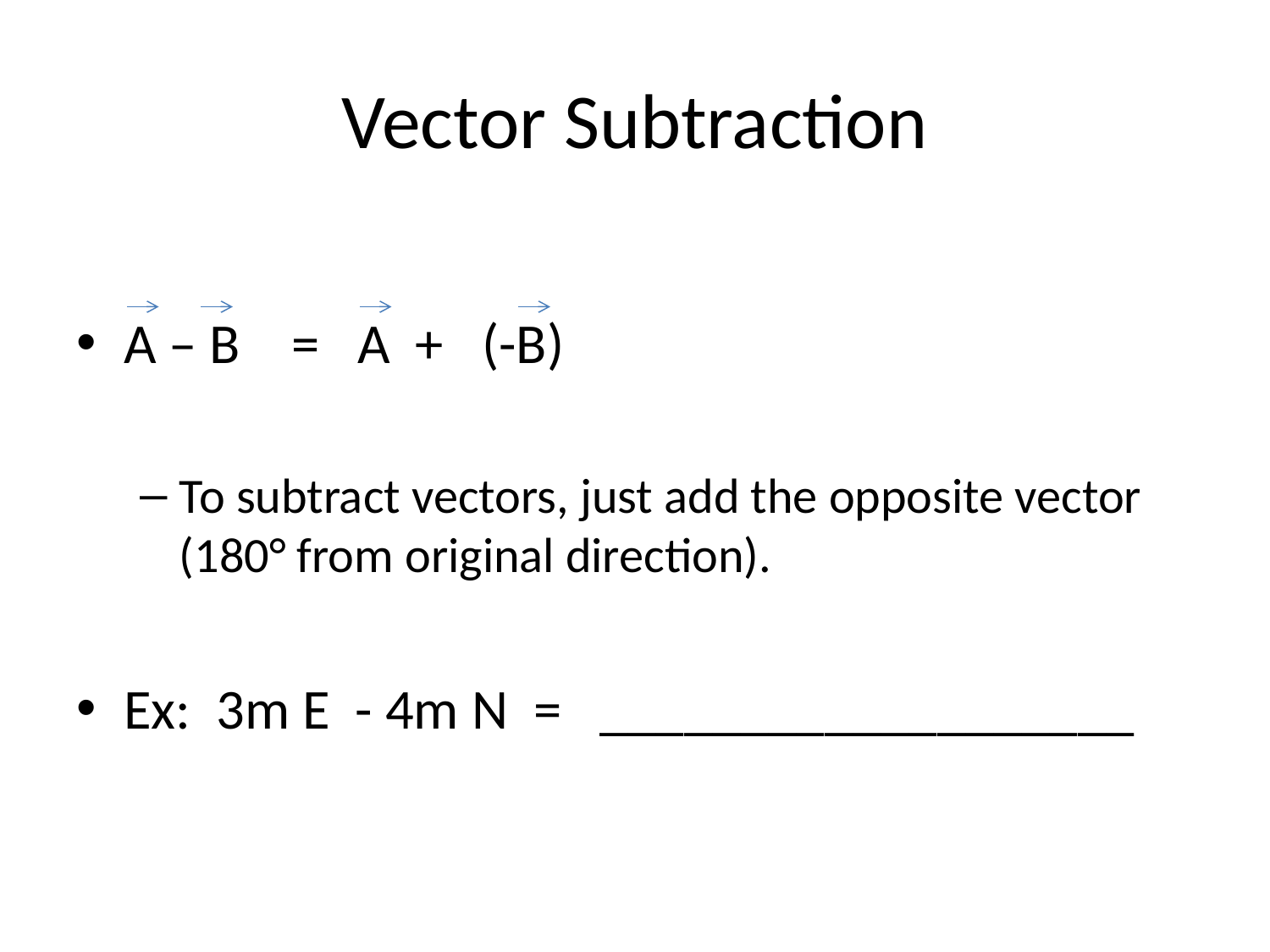

# Vector Subtraction

A – B    =   A  +   (-B)

To subtract vectors, just add the opposite vector (180° from original direction).

Ex:  3m E  - 4m N  =   ___________________